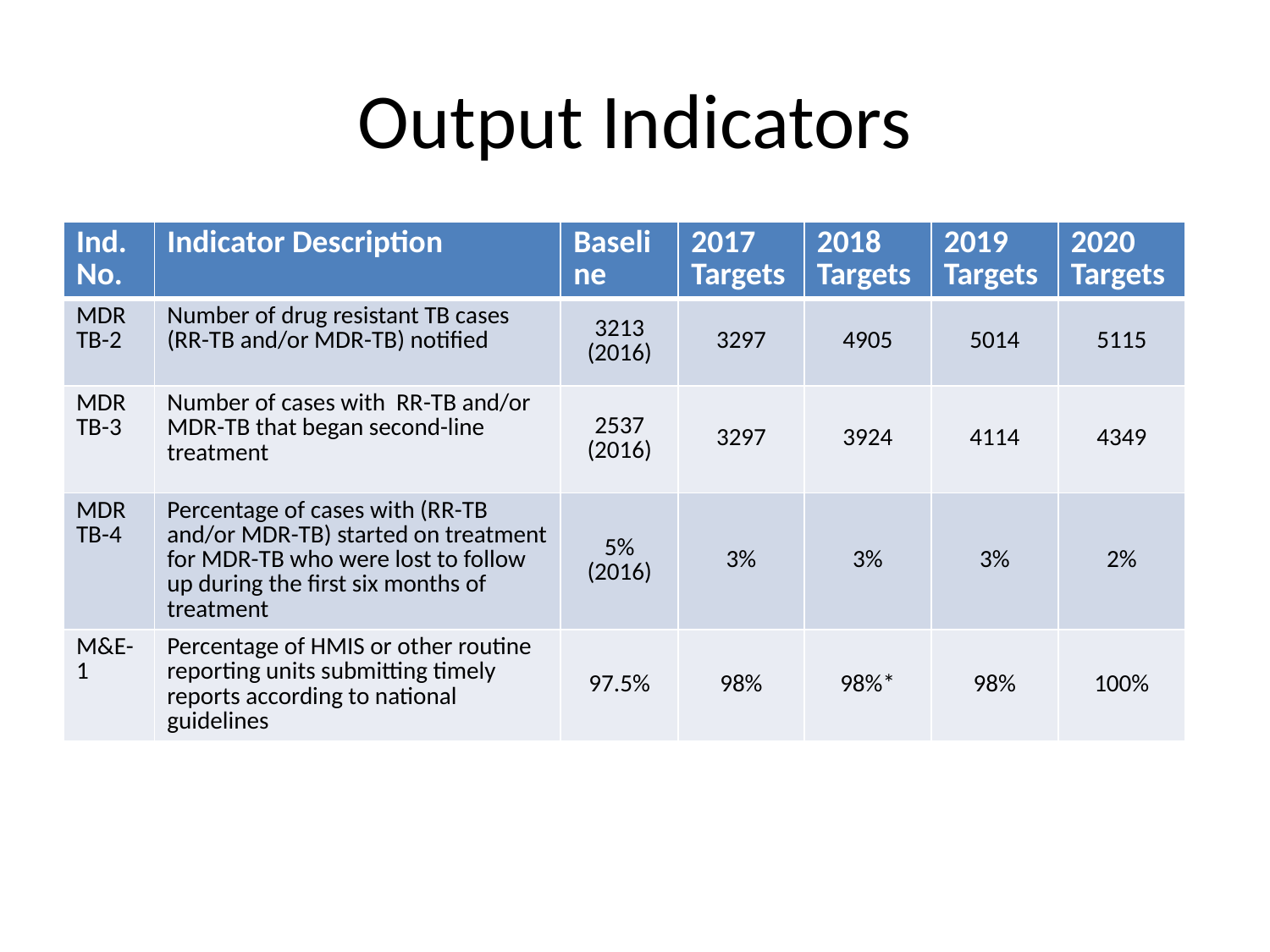

# Output Indicators
| Ind.No. | Indicator Description | Baseline | 2017 Targets | 2018 Targets | 2019 Targets | 2020 Targets |
| --- | --- | --- | --- | --- | --- | --- |
| MDR TB-2 | Number of drug resistant TB cases (RR-TB and/or MDR-TB) notified | 3213 (2016) | 3297 | 4905 | 5014 | 5115 |
| MDR TB-3 | Number of cases with RR-TB and/or MDR-TB that began second-line treatment | 2537 (2016) | 3297 | 3924 | 4114 | 4349 |
| MDR TB-4 | Percentage of cases with (RR-TB and/or MDR-TB) started on treatment for MDR-TB who were lost to follow up during the first six months of treatment | 5% (2016) | 3% | 3% | 3% | 2% |
| M&E-1 | Percentage of HMIS or other routine reporting units submitting timely reports according to national guidelines | 97.5% | 98% | 98%\* | 98% | 100% |